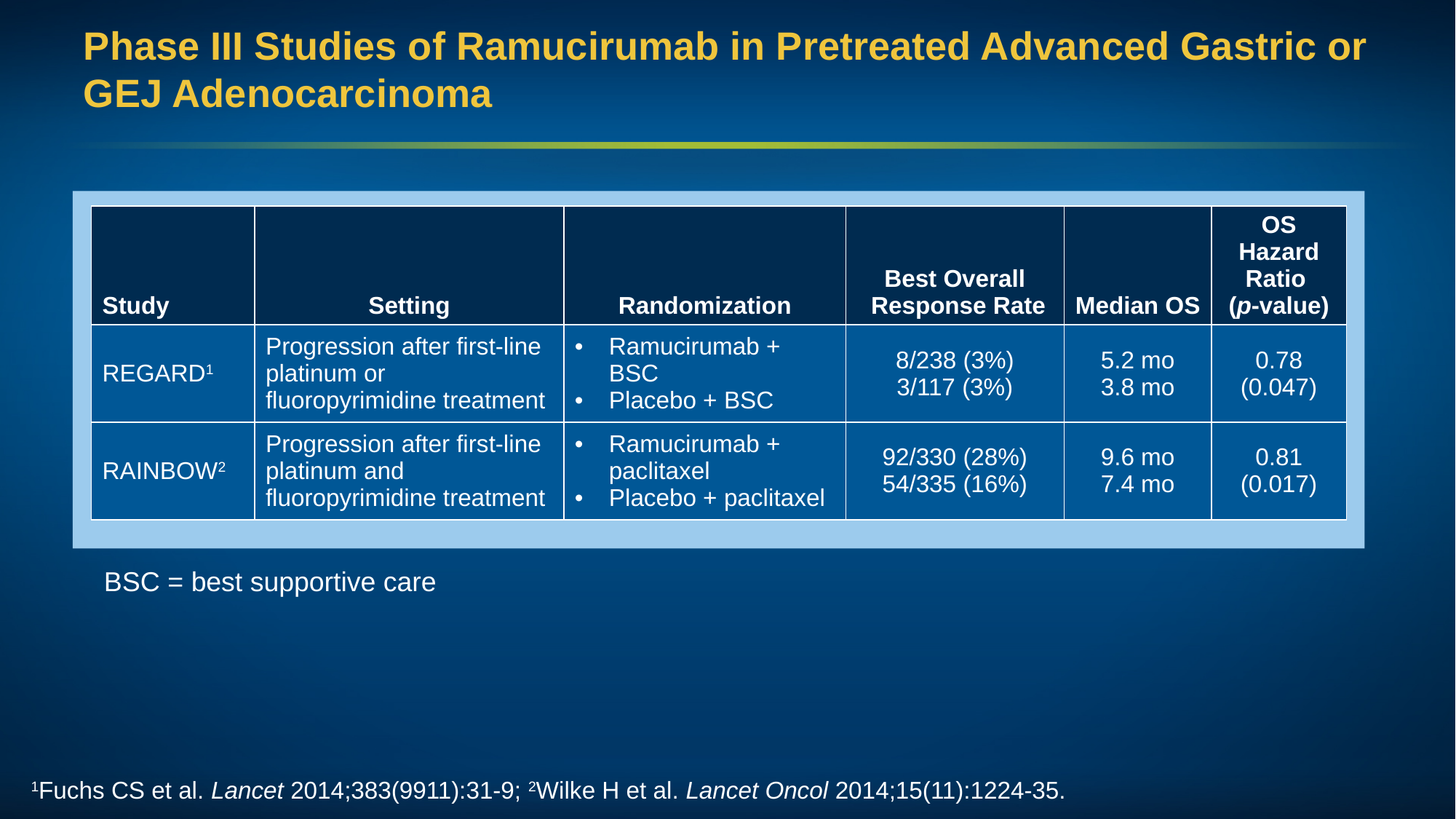

# Phase III Studies of Ramucirumab in Pretreated Advanced Gastric or GEJ Adenocarcinoma

| Study | Setting | Randomization | Best Overall Response Rate | Median OS | OS Hazard Ratio (p-value) |
| --- | --- | --- | --- | --- | --- |
| REGARD1 | Progression after first-line platinum or fluoropyrimidine treatment | Ramucirumab + BSC Placebo + BSC | 8/238 (3%) 3/117 (3%) | 5.2 mo 3.8 mo | 0.78 (0.047) |
| RAINBOW2 | Progression after first-line platinum and fluoropyrimidine treatment | Ramucirumab + paclitaxel Placebo + paclitaxel | 92/330 (28%) 54/335 (16%) | 9.6 mo 7.4 mo | 0.81 (0.017) |
BSC = best supportive care
1Fuchs CS et al. Lancet 2014;383(9911):31-9; 2Wilke H et al. Lancet Oncol 2014;15(11):1224-35.